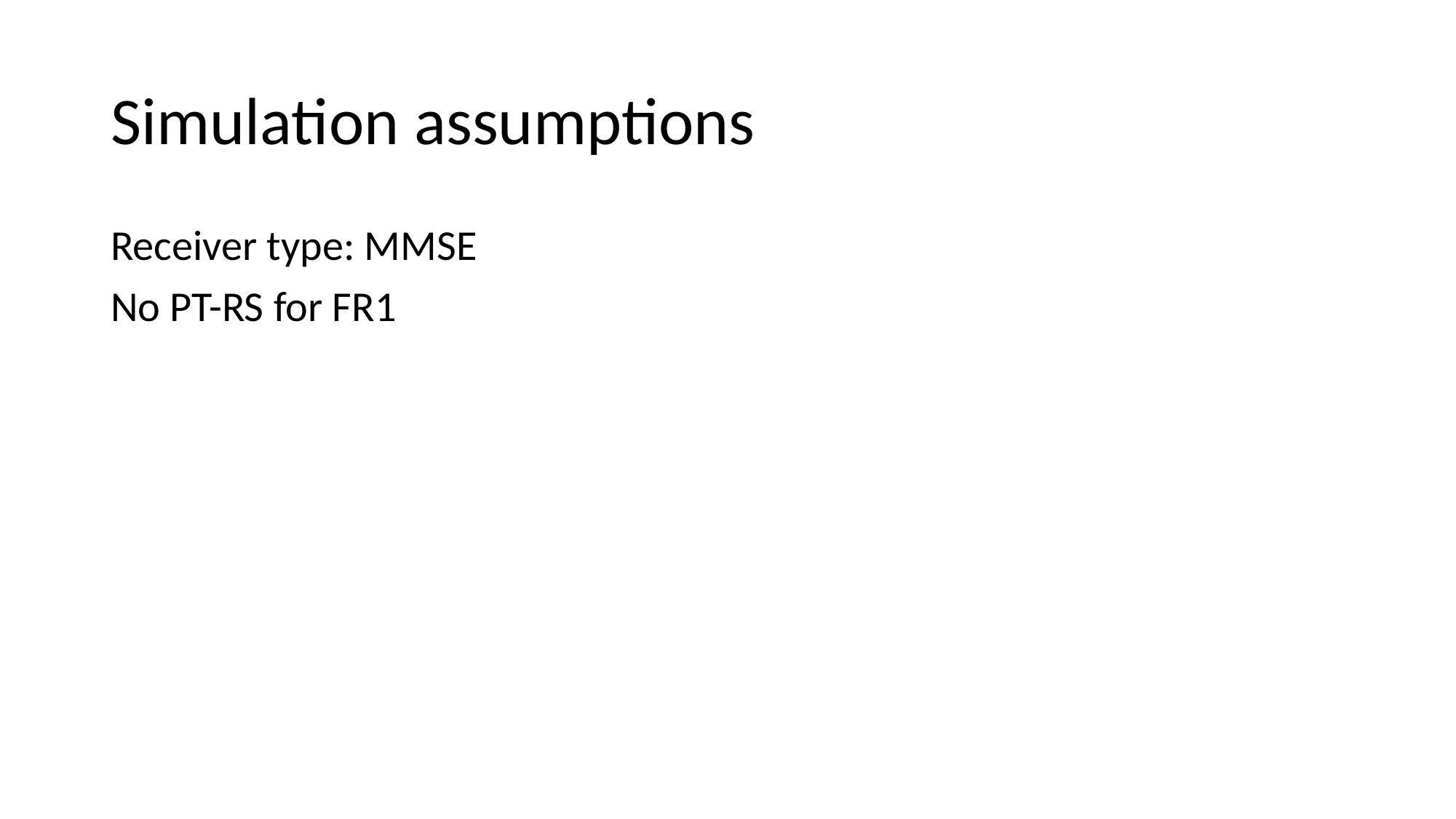

# Simulation assumptions
Receiver type: MMSE
No PT-RS for FR1